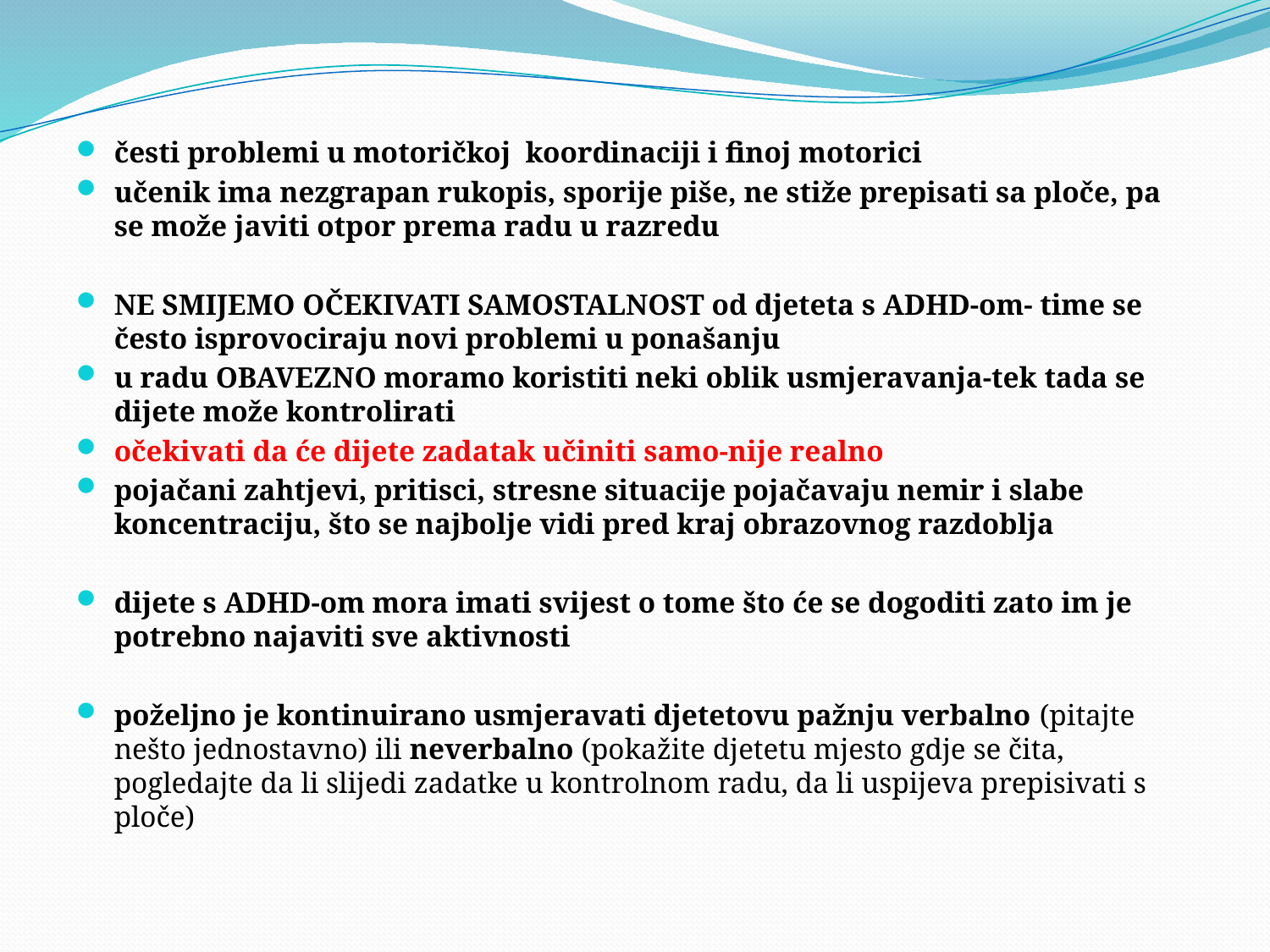

#
česti problemi u motoričkoj  koordinaciji i finoj motorici
učenik ima nezgrapan rukopis, sporije piše, ne stiže prepisati sa ploče, pa se može javiti otpor prema radu u razredu

NE SMIJEMO OČEKIVATI SAMOSTALNOST od djeteta s ADHD-om- time se često isprovociraju novi problemi u ponašanju
u radu OBAVEZNO moramo koristiti neki oblik usmjeravanja-tek tada se dijete može kontrolirati
očekivati da će dijete zadatak učiniti samo-nije realno
pojačani zahtjevi, pritisci, stresne situacije pojačavaju nemir i slabe koncentraciju, što se najbolje vidi pred kraj obrazovnog razdoblja

dijete s ADHD-om mora imati svijest o tome što će se dogoditi zato im je potrebno najaviti sve aktivnosti

poželjno je kontinuirano usmjeravati djetetovu pažnju verbalno (pitajte nešto jednostavno) ili neverbalno (pokažite djetetu mjesto gdje se čita, pogledajte da li slijedi zadatke u kontrolnom radu, da li uspijeva prepisivati s ploče)